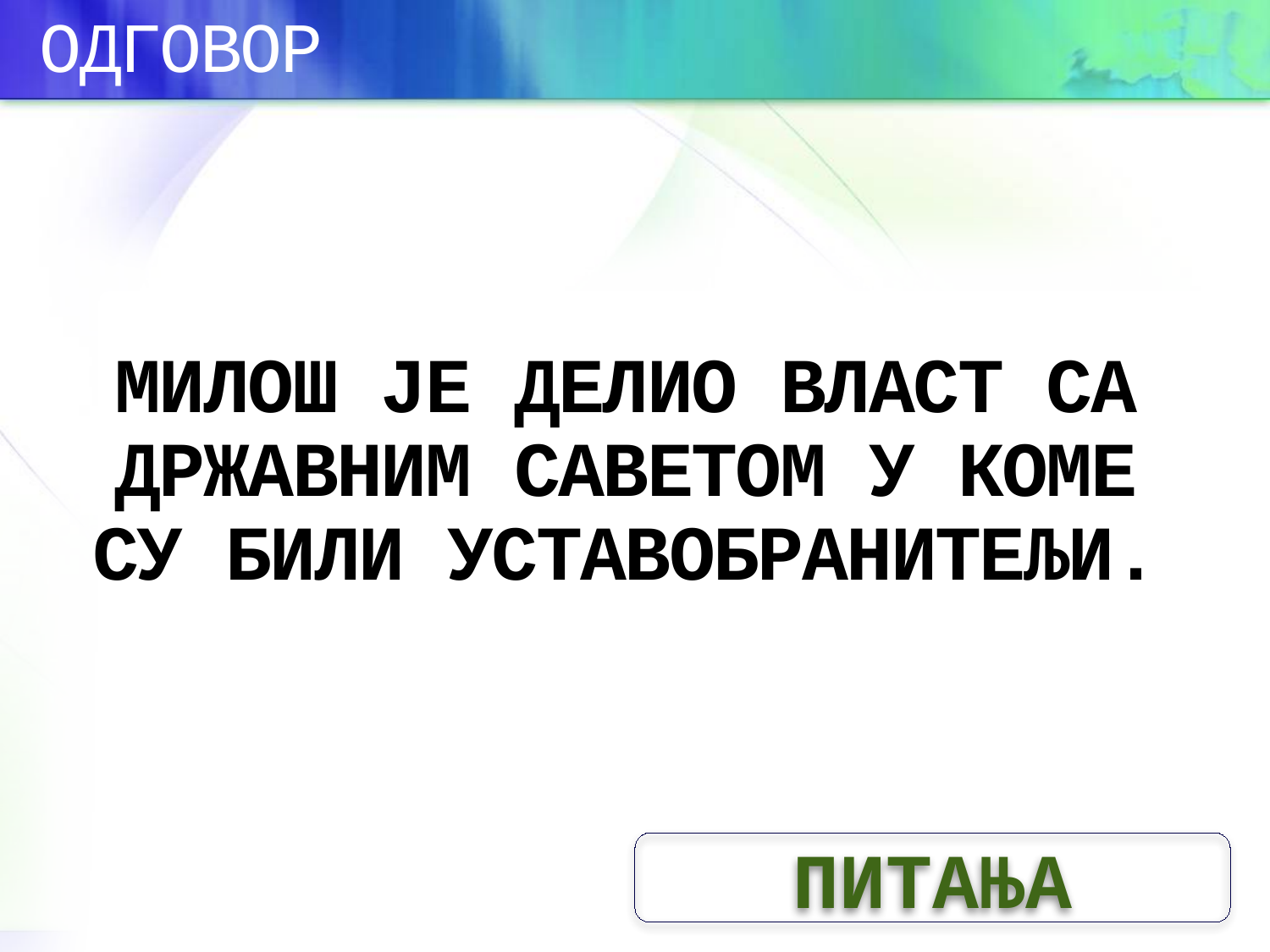

ОДГОВОР
# МИЛОШ ЈЕ ДЕЛИО ВЛАСТ СА ДРЖАВНИМ САВЕТОМ У КОМЕ СУ БИЛИ УСТАВОБРАНИТЕЉИ.
ПИТАЊА